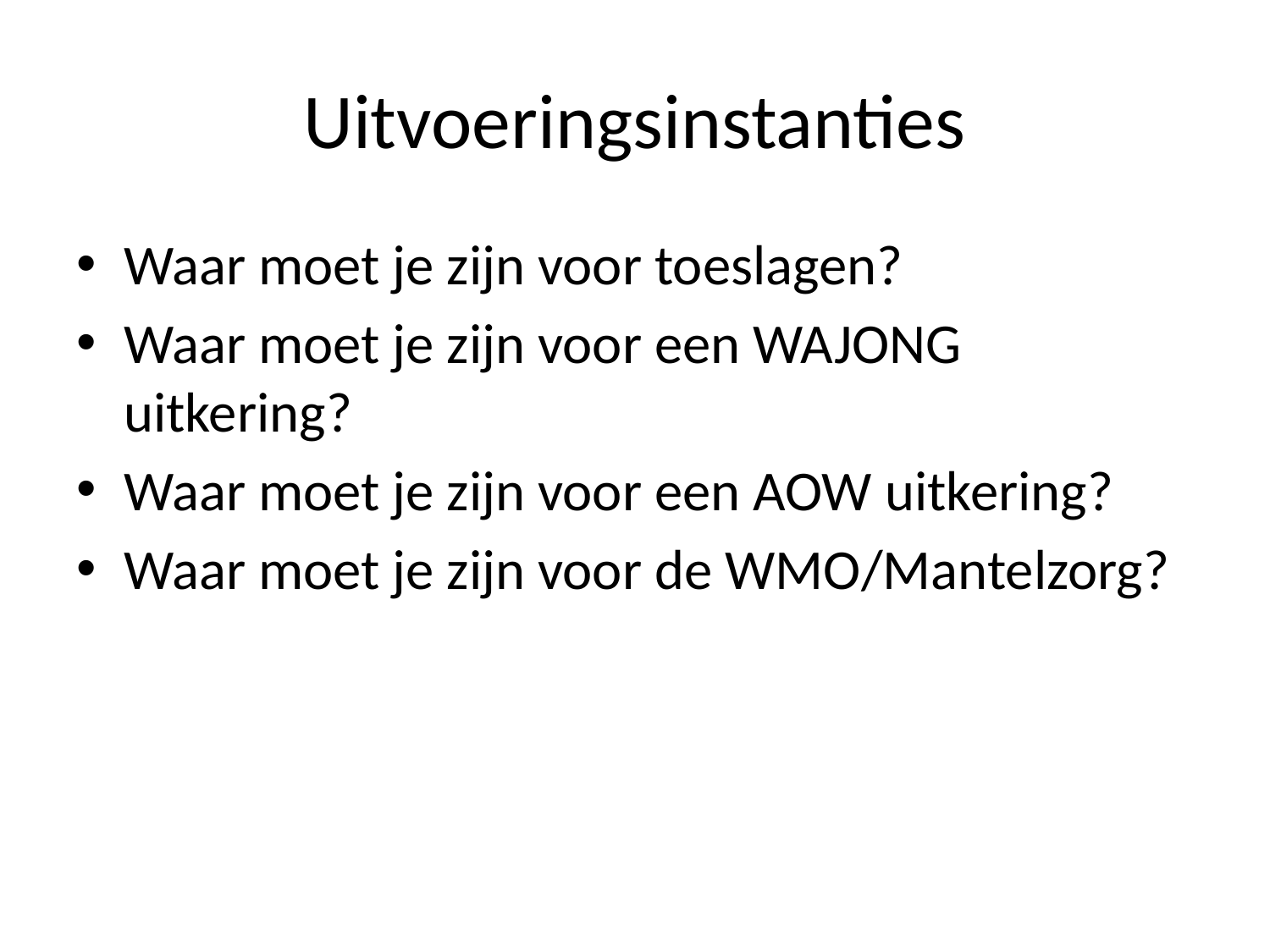

# Uitvoeringsinstanties
Waar moet je zijn voor toeslagen?
Waar moet je zijn voor een WAJONG uitkering?
Waar moet je zijn voor een AOW uitkering?
Waar moet je zijn voor de WMO/Mantelzorg?